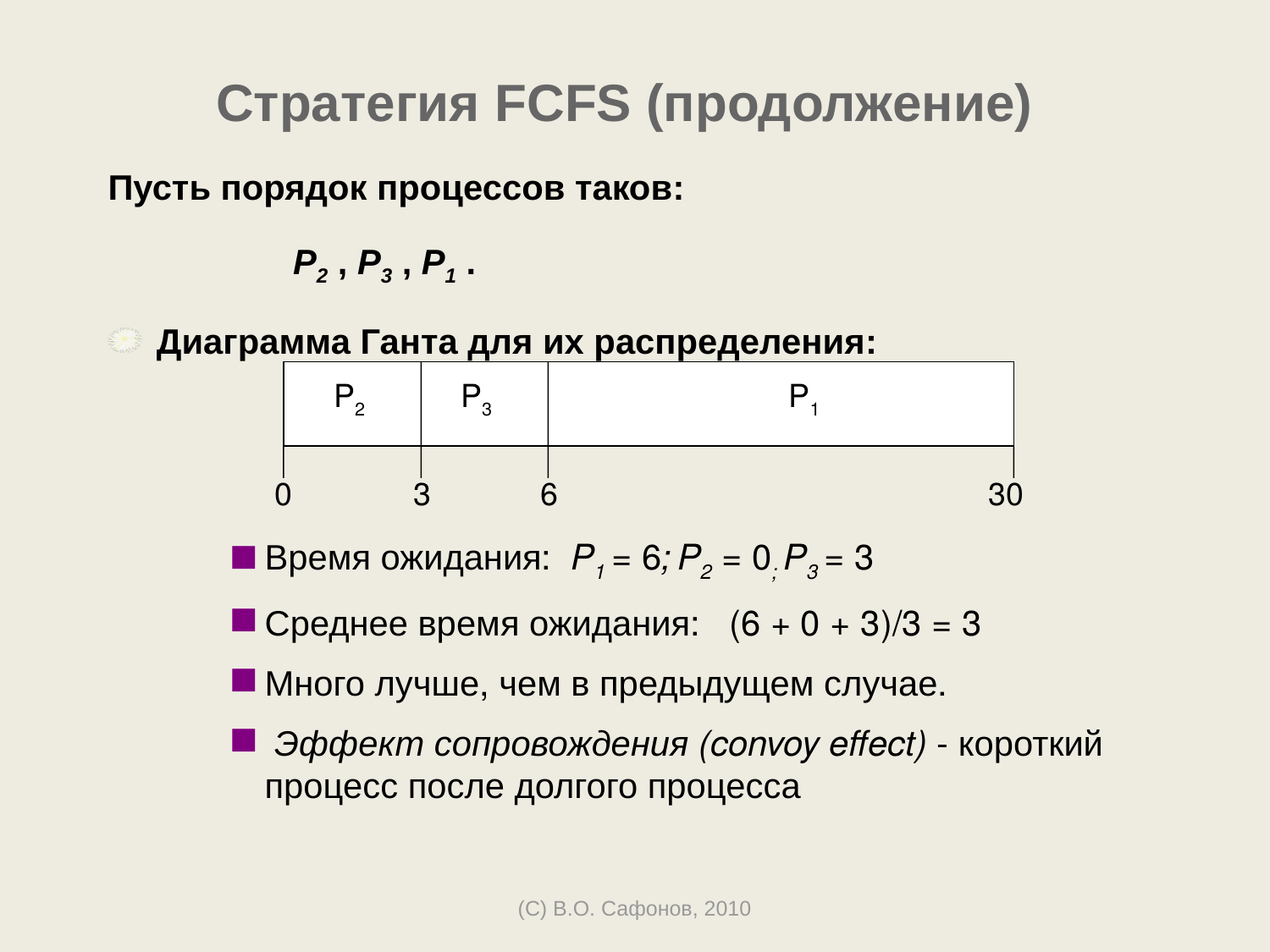

# Стратегия FCFS (продолжение)
Пусть порядок процессов таков:
		 P2 , P3 , P1 .
Диаграмма Ганта для их распределения:

P2
P3
P1

0
3
6
30
Время ожидания:  P1 = 6; P2 = 0; P3 = 3
Среднее время ожидания:   (6 + 0 + 3)/3 = 3
Много лучше, чем в предыдущем случае.
 Эффект сопровождения (convoy effect) - короткий процесс после долгого процесса
(C) В.О. Сафонов, 2010